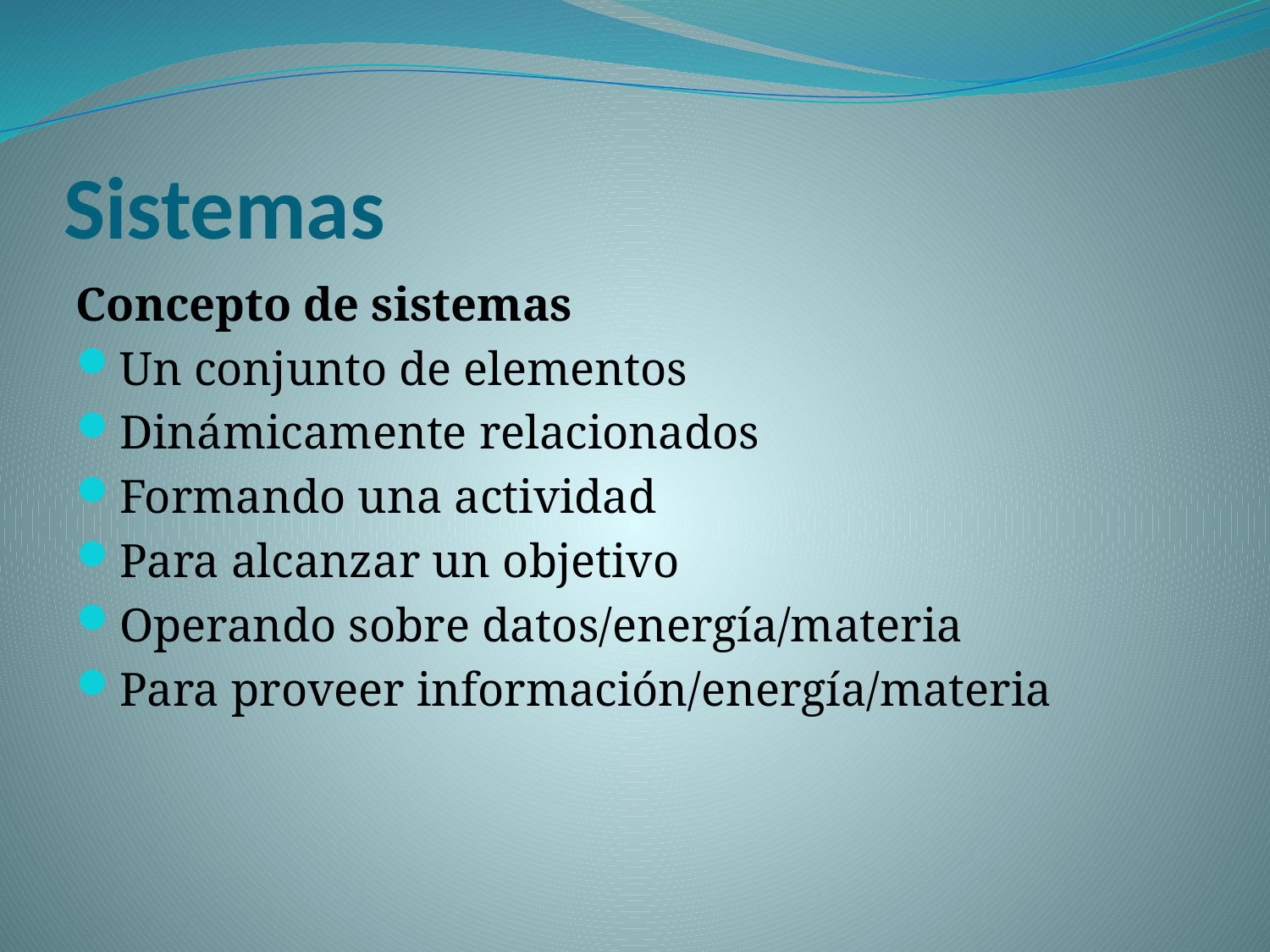

# Sistemas
Concepto de sistemas
Un conjunto de elementos
Dinámicamente relacionados
Formando una actividad
Para alcanzar un objetivo
Operando sobre datos/energía/materia
Para proveer información/energía/materia